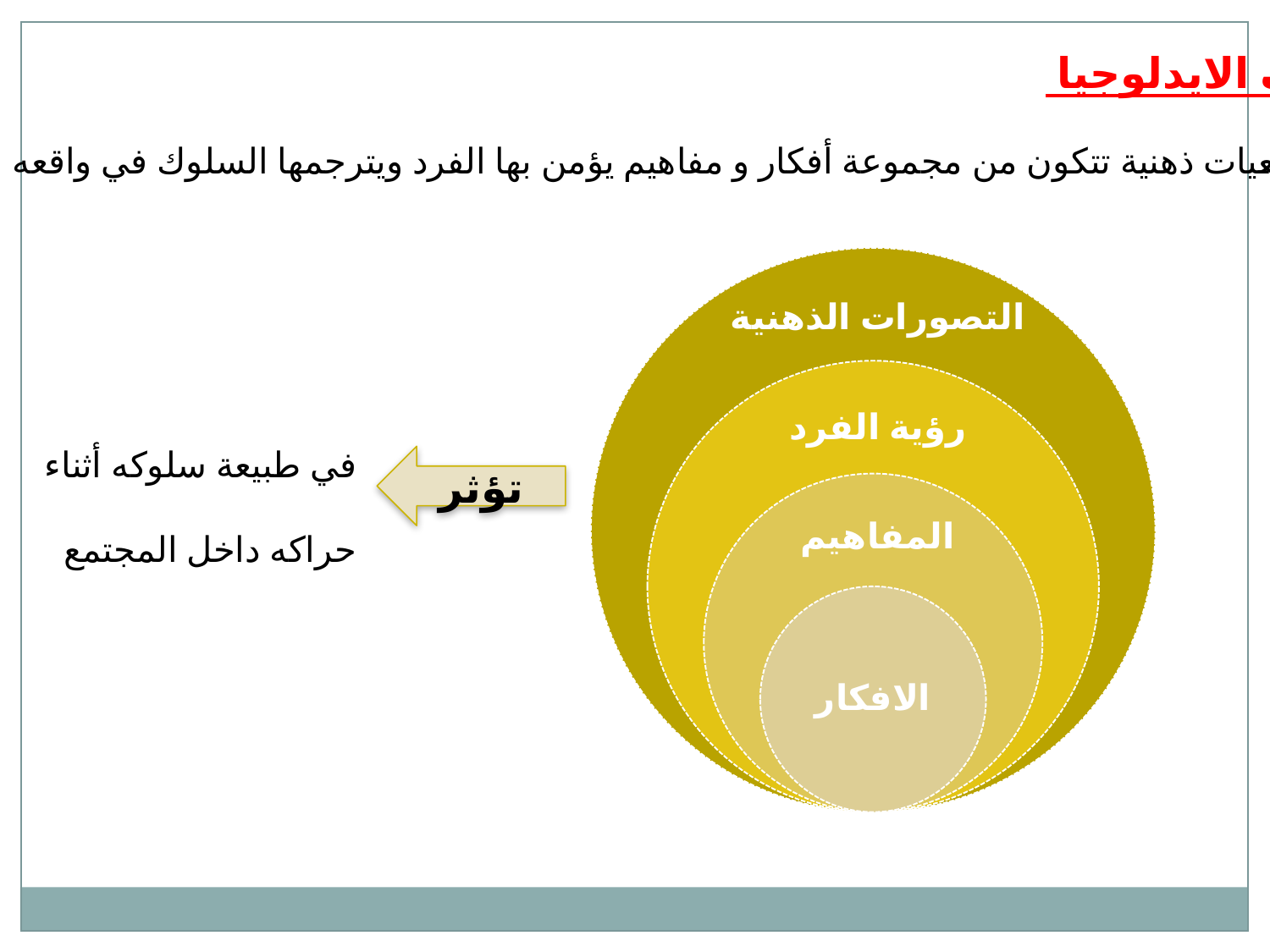

تعريف الايدلوجيا

هي مرجعيات ذهنية تتكون من مجموعة أفكار و مفاهيم يؤمن بها الفرد ويترجمها السلوك في واقعه الاجتماعي

التصورات الذهنية
رؤية الفرد
المفاهيم
الافكار
في طبيعة سلوكه أثناء

حراكه داخل المجتمع
تؤثر